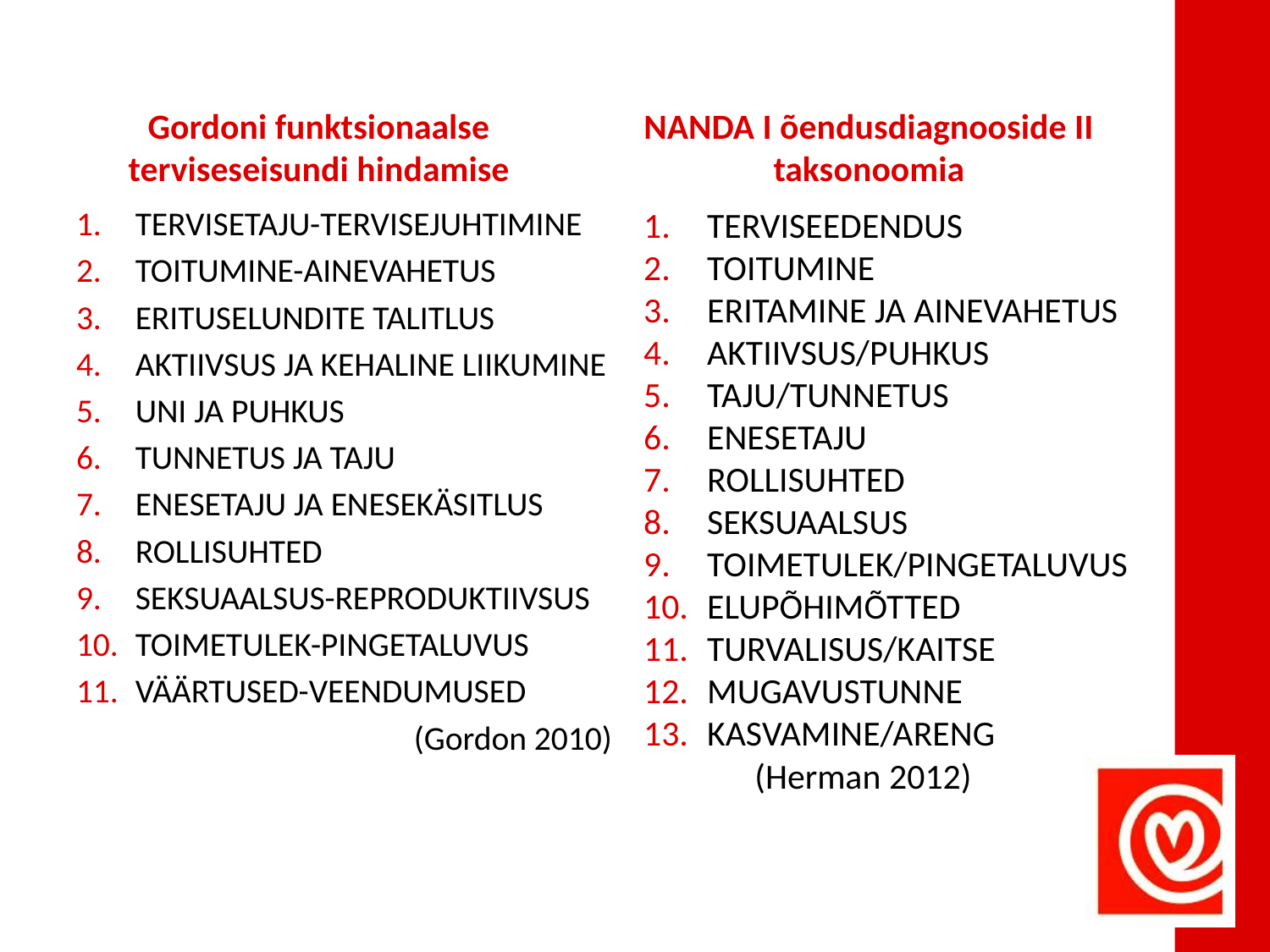

#
Gordoni funktsionaalse terviseseisundi hindamise
NANDA I õendusdiagnooside II taksonoomia
TERVISETAJU-TERVISEJUHTIMINE
TOITUMINE-AINEVAHETUS
ERITUSELUNDITE TALITLUS
AKTIIVSUS JA KEHALINE LIIKUMINE
UNI JA PUHKUS
TUNNETUS JA TAJU
ENESETAJU JA ENESEKÄSITLUS
ROLLISUHTED
SEKSUAALSUS-REPRODUKTIIVSUS
TOIMETULEK-PINGETALUVUS
VÄÄRTUSED-VEENDUMUSED
(Gordon 2010)

TERVISEEDENDUS
TOITUMINE
ERITAMINE JA AINEVAHETUS
AKTIIVSUS/PUHKUS
TAJU/TUNNETUS
ENESETAJU
ROLLISUHTED
SEKSUAALSUS
TOIMETULEK/PINGETALUVUS
ELUPÕHIMÕTTED
TURVALISUS/KAITSE
MUGAVUSTUNNE
KASVAMINE/ARENG         		(Herman 2012)